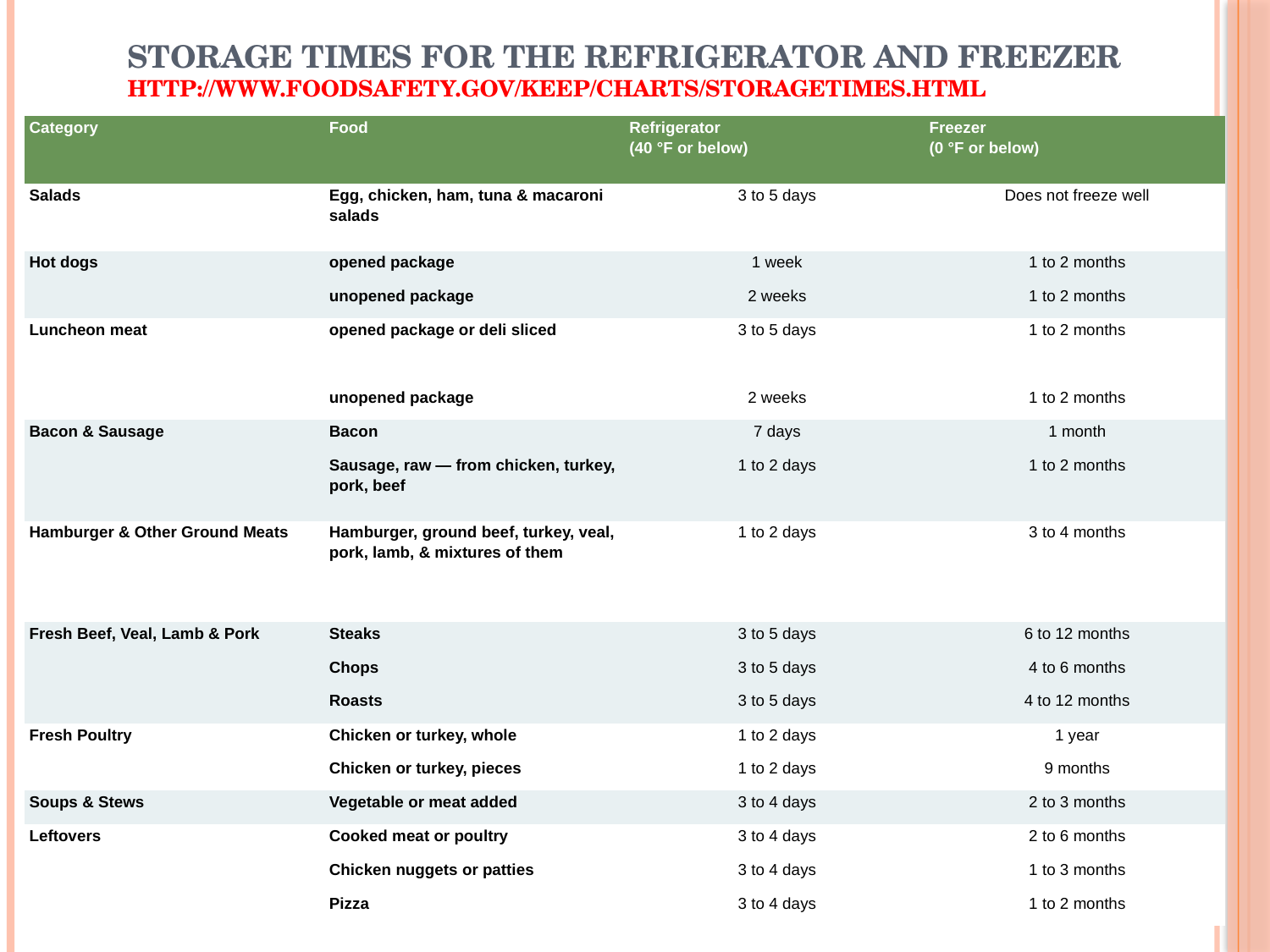

# Storage Times for the Refrigerator and Freezer http://www.foodsafety.gov/keep/charts/storagetimes.html
| Category | Food | Refrigerator (40 °F or below) | Freezer (0 °F or below) |
| --- | --- | --- | --- |
| Salads | Egg, chicken, ham, tuna & macaroni salads | 3 to 5 days | Does not freeze well |
| Hot dogs | opened package | 1 week | 1 to 2 months |
|  | unopened package | 2 weeks | 1 to 2 months |
| Luncheon meat | opened package or deli sliced | 3 to 5 days | 1 to 2 months |
|  | unopened package | 2 weeks | 1 to 2 months |
| Bacon & Sausage | Bacon | 7 days | 1 month |
|  | Sausage, raw — from chicken, turkey, pork, beef | 1 to 2 days | 1 to 2 months |
| Hamburger & Other Ground Meats | Hamburger, ground beef, turkey, veal, pork, lamb, & mixtures of them | 1 to 2 days | 3 to 4 months |
| Fresh Beef, Veal, Lamb & Pork | Steaks | 3 to 5 days | 6 to 12 months |
|  | Chops | 3 to 5 days | 4 to 6 months |
|  | Roasts | 3 to 5 days | 4 to 12 months |
| Fresh Poultry | Chicken or turkey, whole | 1 to 2 days | 1 year |
|  | Chicken or turkey, pieces | 1 to 2 days | 9 months |
| Soups & Stews | Vegetable or meat added | 3 to 4 days | 2 to 3 months |
| Leftovers | Cooked meat or poultry | 3 to 4 days | 2 to 6 months |
|  | Chicken nuggets or patties | 3 to 4 days | 1 to 3 months |
|  | Pizza | 3 to 4 days | 1 to 2 months |